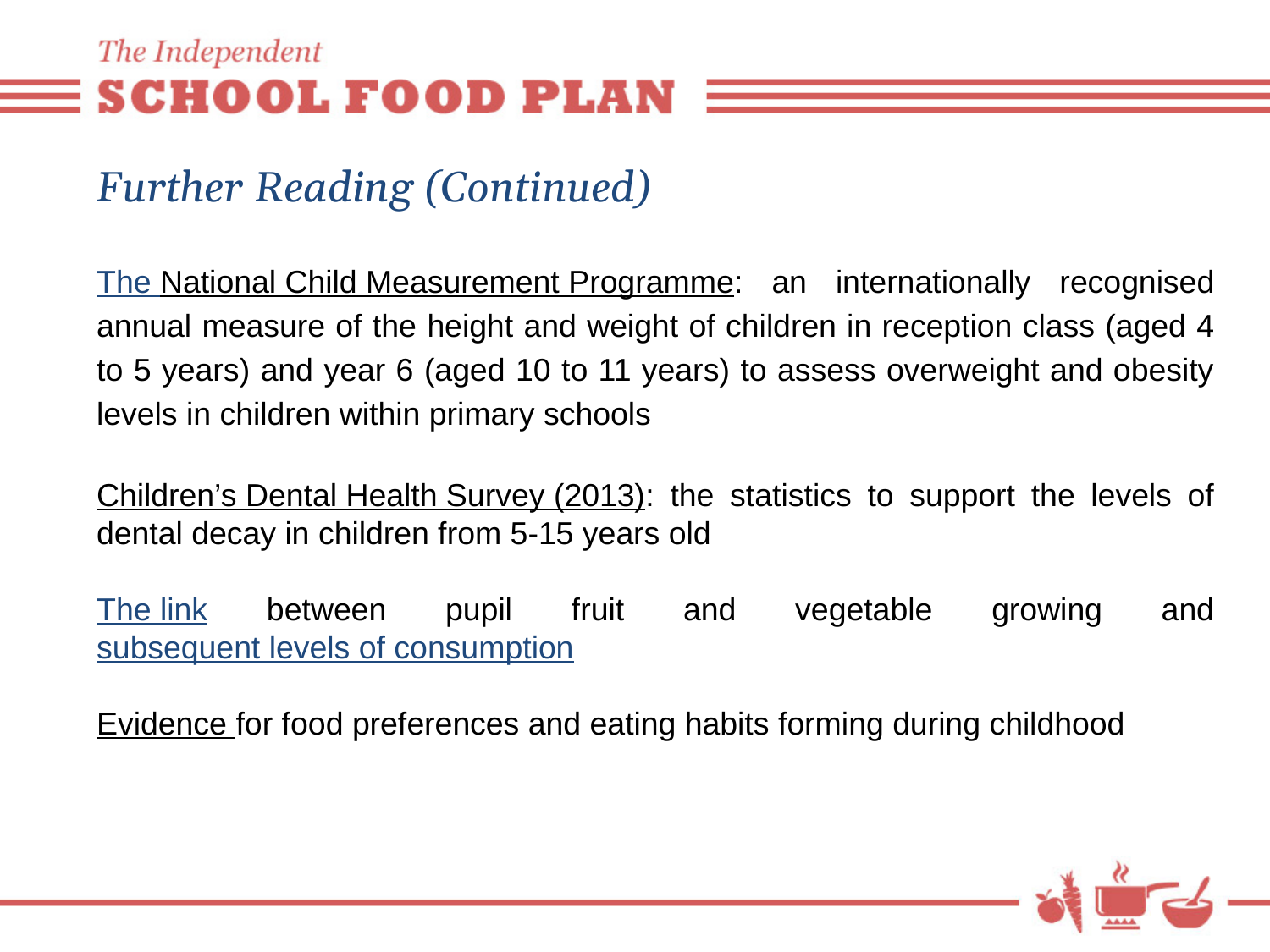

# Further Reading (Continued)
The National Child Measurement Programme: an internationally recognised annual measure of the height and weight of children in reception class (aged 4 to 5 years) and year 6 (aged 10 to 11 years) to assess overweight and obesity levels in children within primary schools

Children’s Dental Health Survey (2013): the statistics to support the levels of dental decay in children from 5-15 years old

The link between pupil fruit and vegetable growing and subsequent levels of consumption

Evidence for food preferences and eating habits forming during childhood